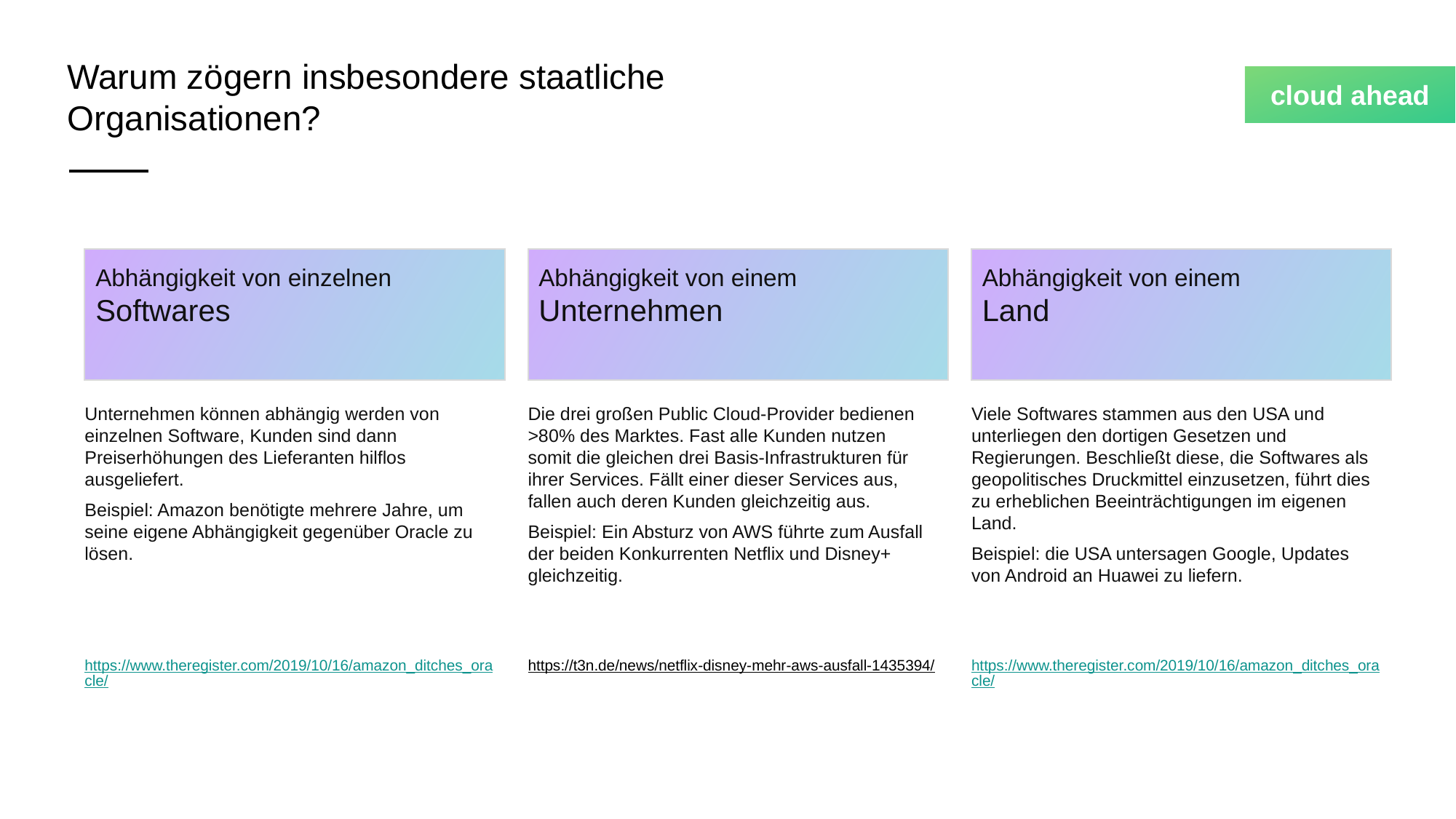

# Warum zögern insbesondere staatliche Organisationen?
Abhängigkeit von einzelnen Softwares
Abhängigkeit von einem Unternehmen
Abhängigkeit von einem
Land
Unternehmen können abhängig werden von einzelnen Software, Kunden sind dann Preiserhöhungen des Lieferanten hilflos ausgeliefert.
Beispiel: Amazon benötigte mehrere Jahre, um seine eigene Abhängigkeit gegenüber Oracle zu lösen.
Die drei großen Public Cloud-Provider bedienen >80% des Marktes. Fast alle Kunden nutzen somit die gleichen drei Basis-Infrastrukturen für ihrer Services. Fällt einer dieser Services aus, fallen auch deren Kunden gleichzeitig aus.
Beispiel: Ein Absturz von AWS führte zum Ausfall der beiden Konkurrenten Netflix und Disney+ gleichzeitig.
Viele Softwares stammen aus den USA und unterliegen den dortigen Gesetzen und Regierungen. Beschließt diese, die Softwares als geopolitisches Druckmittel einzusetzen, führt dies zu erheblichen Beeinträchtigungen im eigenen Land.
Beispiel: die USA untersagen Google, Updates von Android an Huawei zu liefern.
https://www.theregister.com/2019/10/16/amazon_ditches_oracle/
https://t3n.de/news/netflix-disney-mehr-aws-ausfall-1435394/
https://www.theregister.com/2019/10/16/amazon_ditches_oracle/